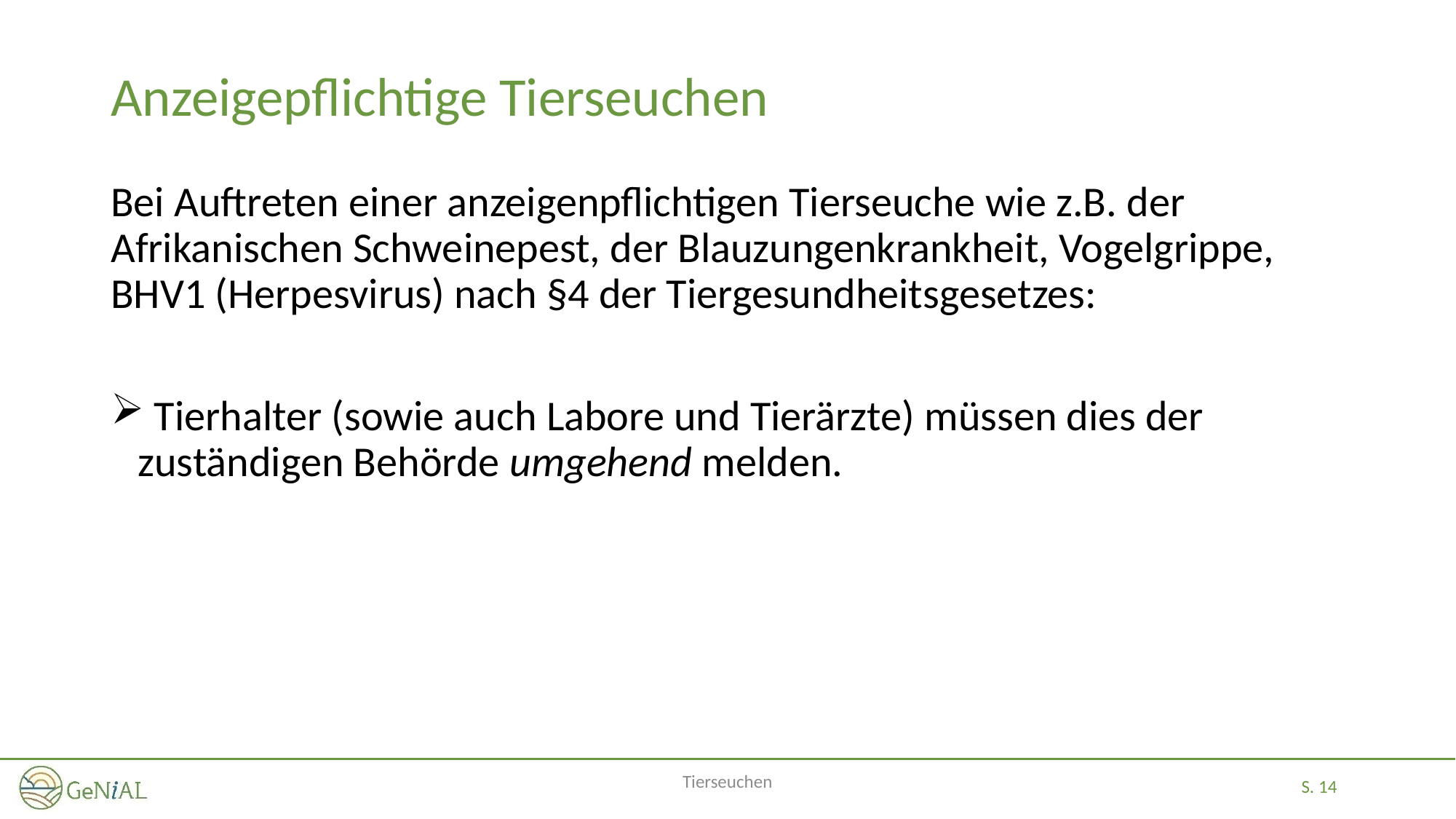

# Anzeigepflichtige Tierseuchen
Bei Auftreten einer anzeigenpflichtigen Tierseuche wie z.B. der Afrikanischen Schweinepest, der Blauzungenkrankheit, Vogelgrippe, BHV1 (Herpesvirus) nach §4 der Tiergesundheitsgesetzes:

 Tierhalter (sowie auch Labore und Tierärzte) müssen dies der zuständigen Behörde umgehend melden.
Tierseuchen